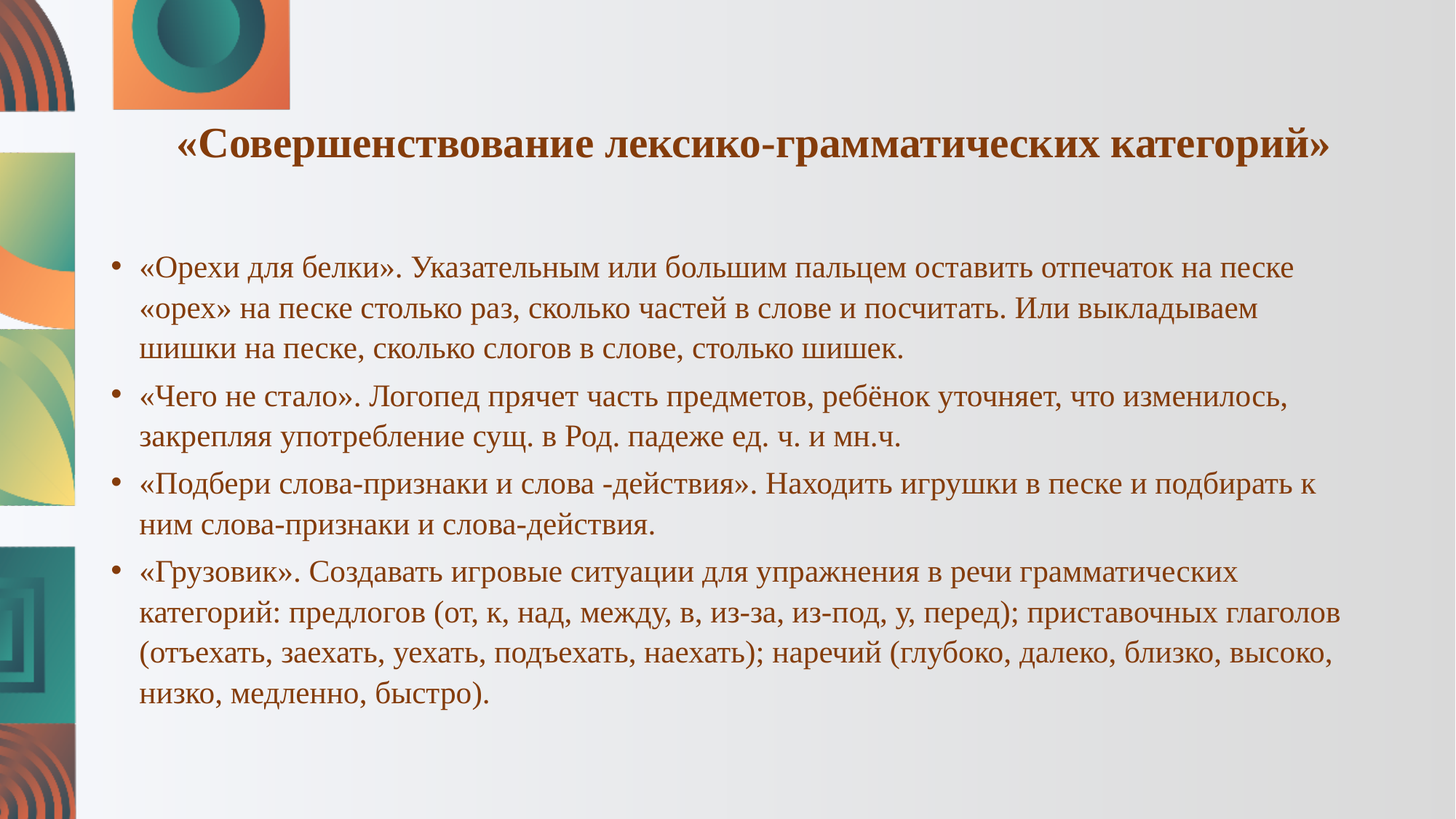

# «Совершенствование лексико-грамматических категорий»

«Орехи для белки». Указательным или большим пальцем оставить отпечаток на песке «орех» на песке столько раз, сколько частей в слове и посчитать. Или выкладываем шишки на песке, сколько слогов в слове, столько шишек.
«Чего не стало». Логопед прячет часть предметов, ребёнок уточняет, что изменилось, закрепляя употребление сущ. в Род. падеже ед. ч. и мн.ч.
«Подбери слова-признаки и слова -действия». Находить игрушки в песке и подбирать к ним слова-признаки и слова-действия.
«Грузовик». Создавать игровые ситуации для упражнения в речи грамматических категорий: предлогов (от, к, над, между, в, из-за, из-под, у, перед); приставочных глаголов (отъехать, заехать, уехать, подъехать, наехать); наречий (глубоко, далеко, близко, высоко, низко, медленно, быстро).